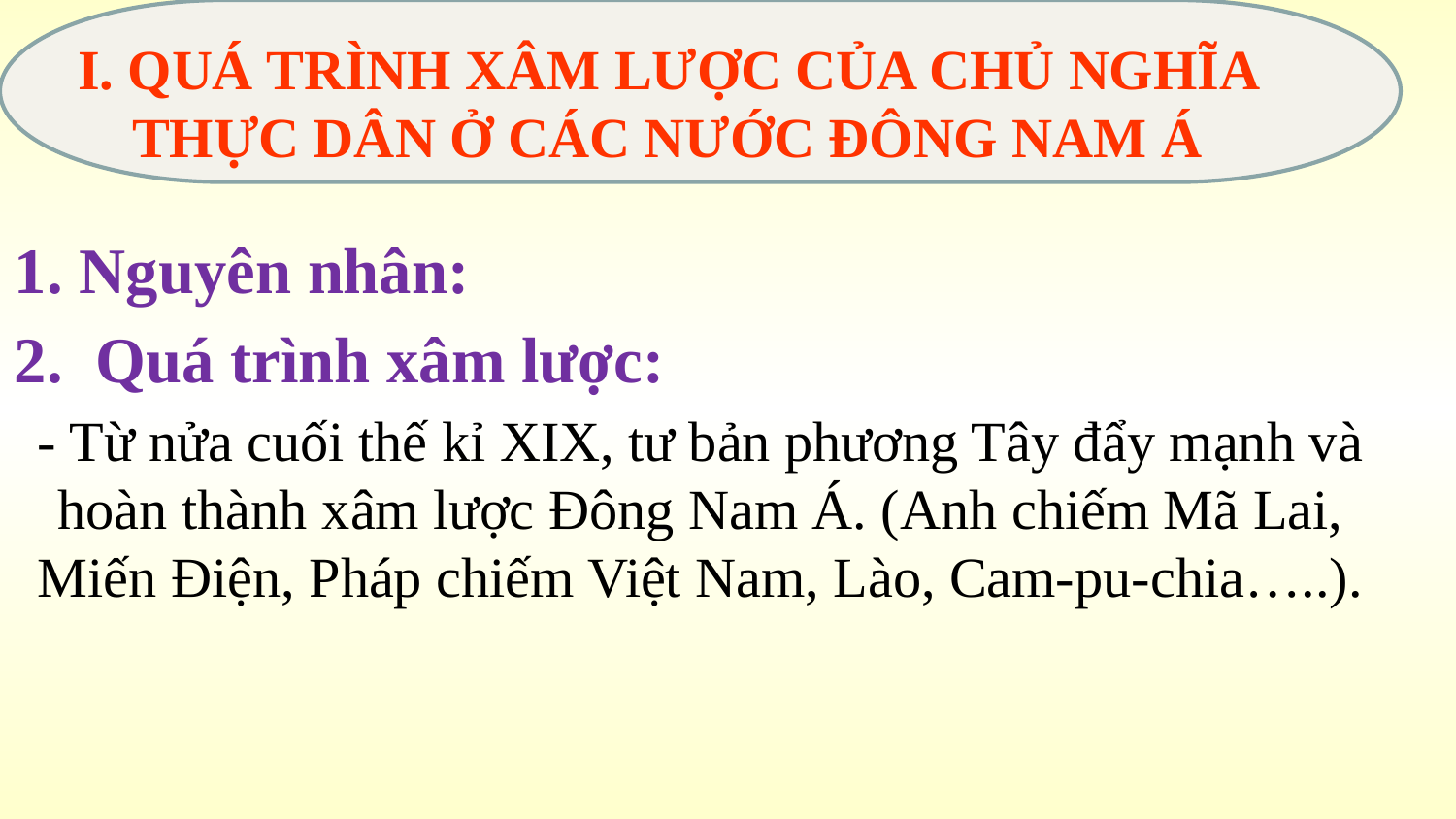

I. QUÁ TRÌNH XÂM LƯỢC CỦA CHỦ NGHĨA THỰC DÂN Ở CÁC NƯỚC ĐÔNG NAM Á
1. Nguyên nhân:
2.  Quá trình xâm lược:
- Từ nửa cuối thế kỉ XIX, tư bản phương Tây đẩy mạnh và hoàn thành xâm lược Đông Nam Á. (Anh chiếm Mã Lai, Miến Điện, Pháp chiếm Việt Nam, Lào, Cam-pu-chia…..).